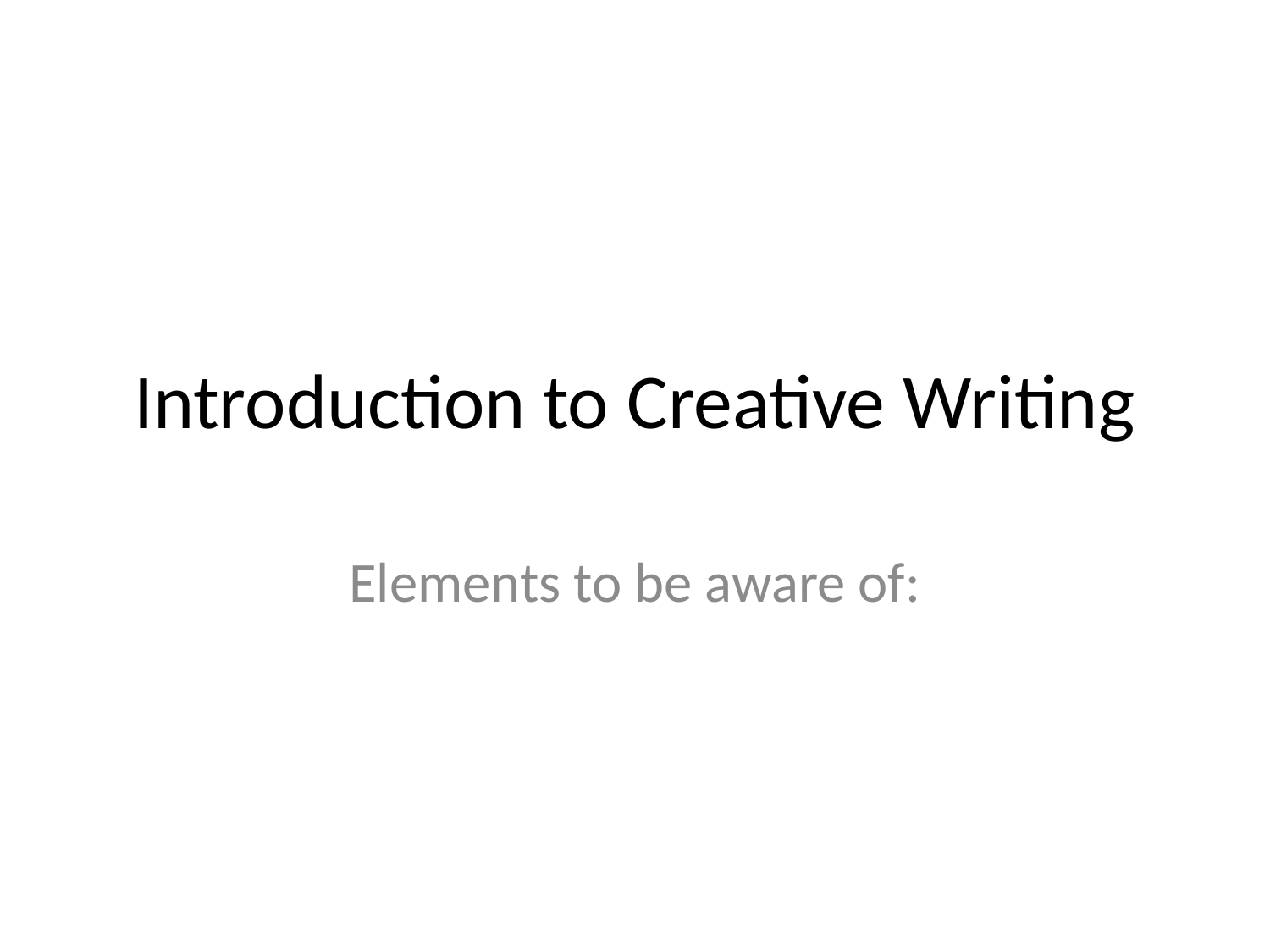

# Introduction to Creative Writing
Elements to be aware of: